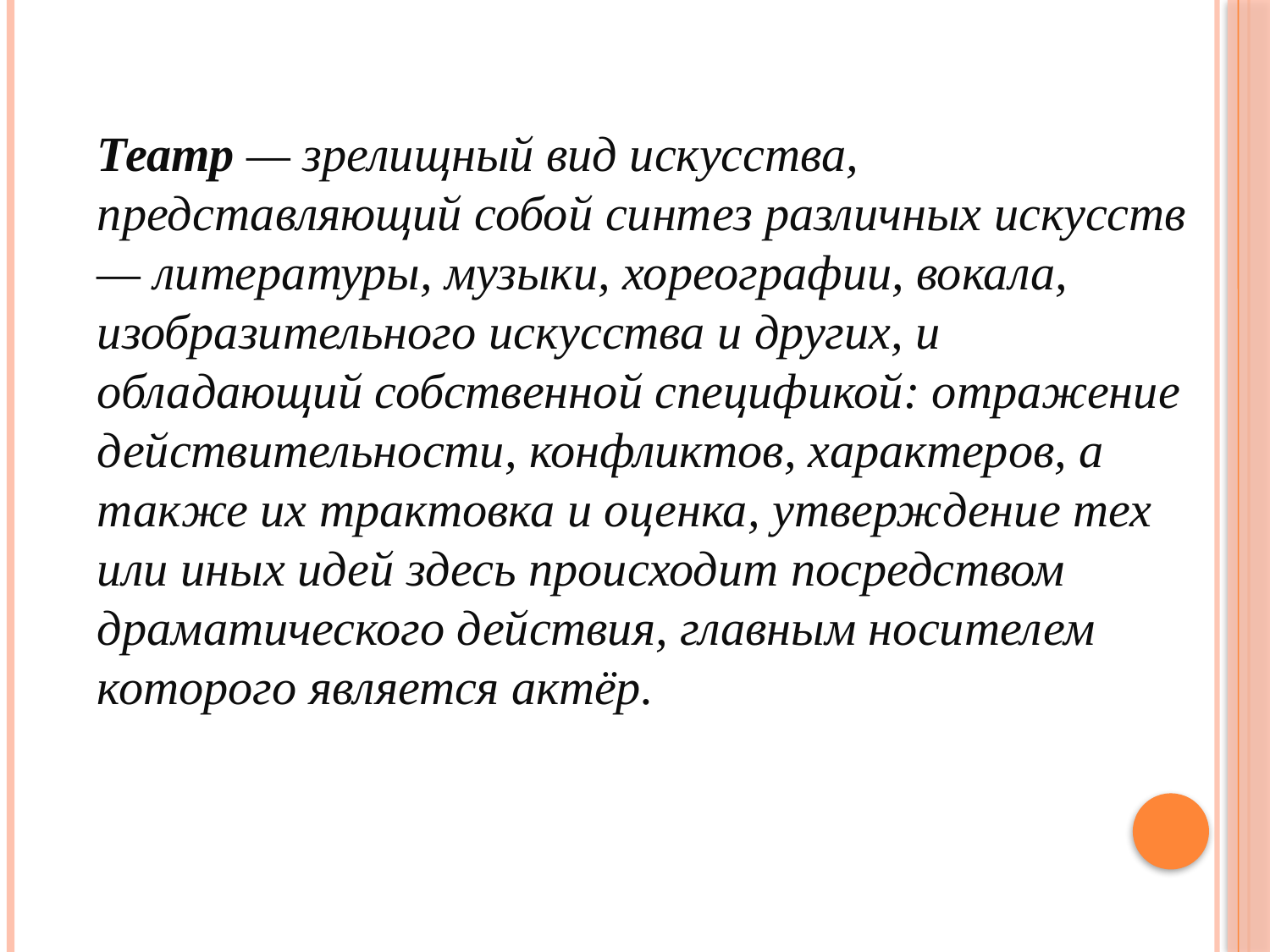

Театр — зрелищный вид искусства, представляющий собой синтез различных искусств — литературы, музыки, хореографии, вокала, изобразительного искусства и других, и обладающий собственной спецификой: отражение действительности, конфликтов, характеров, а также их трактовка и оценка, утверждение тех или иных идей здесь происходит посредством драматического действия, главным носителем которого является актёр.